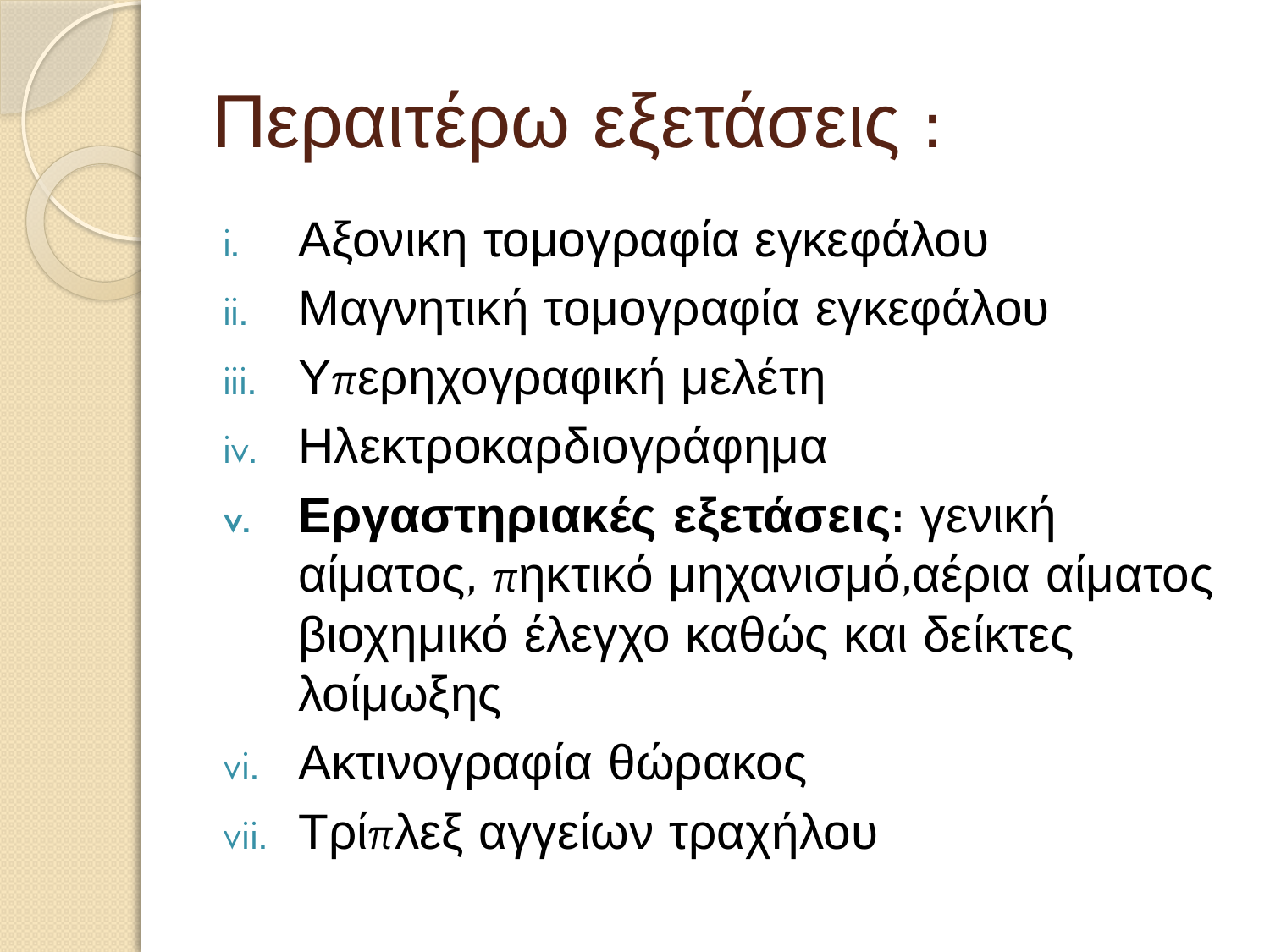

# Περαιτέρω εξετάσεις :
Αξονικη τομογραφία εγκεφάλου
Μαγνητική τομογραφία εγκεφάλου
Υπερηχογραφική μελέτη
Ηλεκτροκαρδιογράφημα
Εργαστηριακές εξετάσεις: γενική αίματος, πηκτικό μηχανισμό,αέρια αίματος βιοχημικό έλεγχο καθώς και δείκτες λοίμωξης
Ακτινογραφία θώρακος
Τρίπλεξ αγγείων τραχήλου